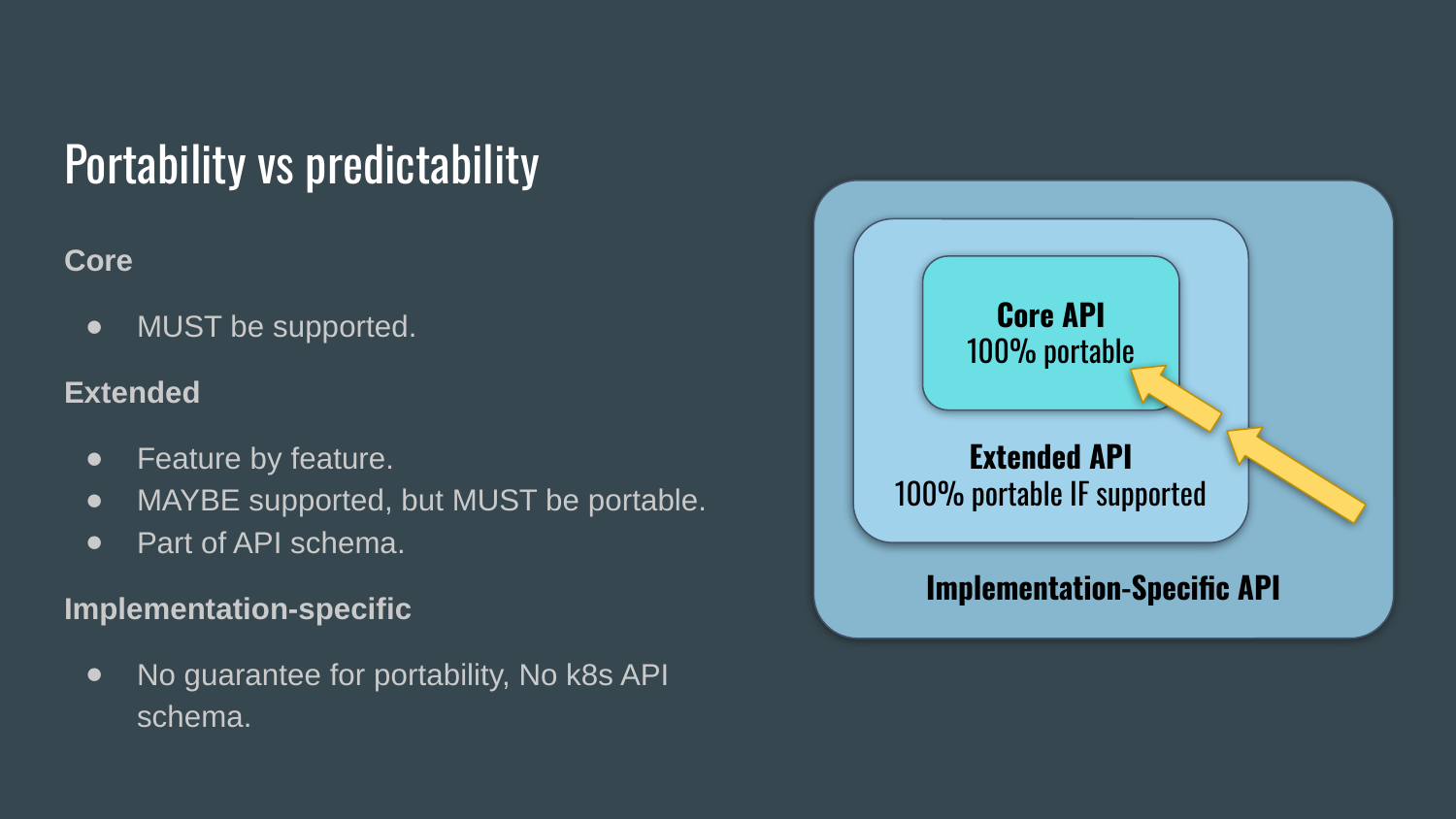

# Portability vs predictability
Implementation-Specific API
Extended API
100% portable IF supported
Core API
100% portable

Core
MUST be supported.
Extended
Feature by feature.
MAYBE supported, but MUST be portable.
Part of API schema.
Implementation-specific
No guarantee for portability, No k8s API schema.